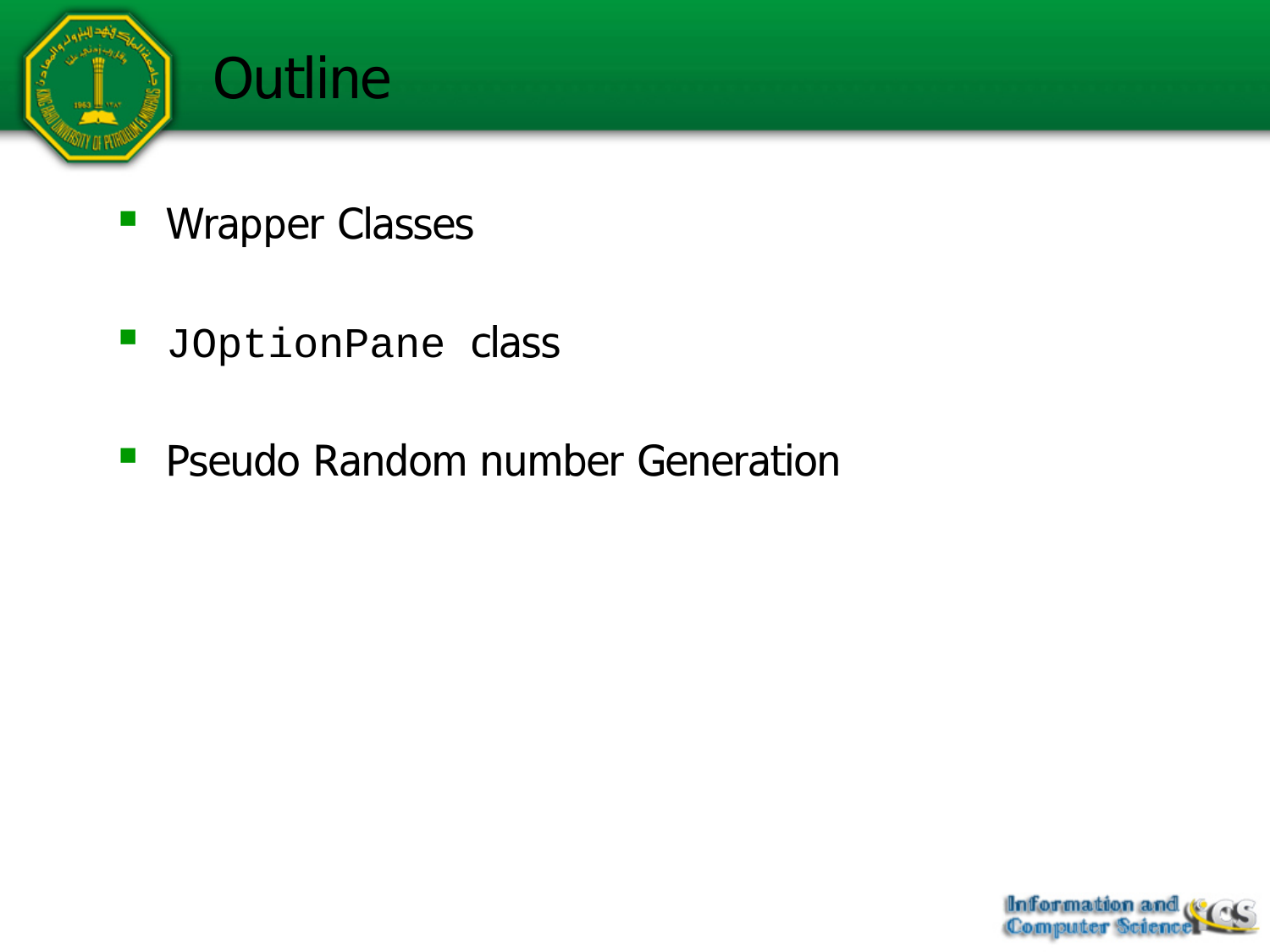

# Outline
Wrapper Classes

JOptionPane class

Pseudo Random number Generation